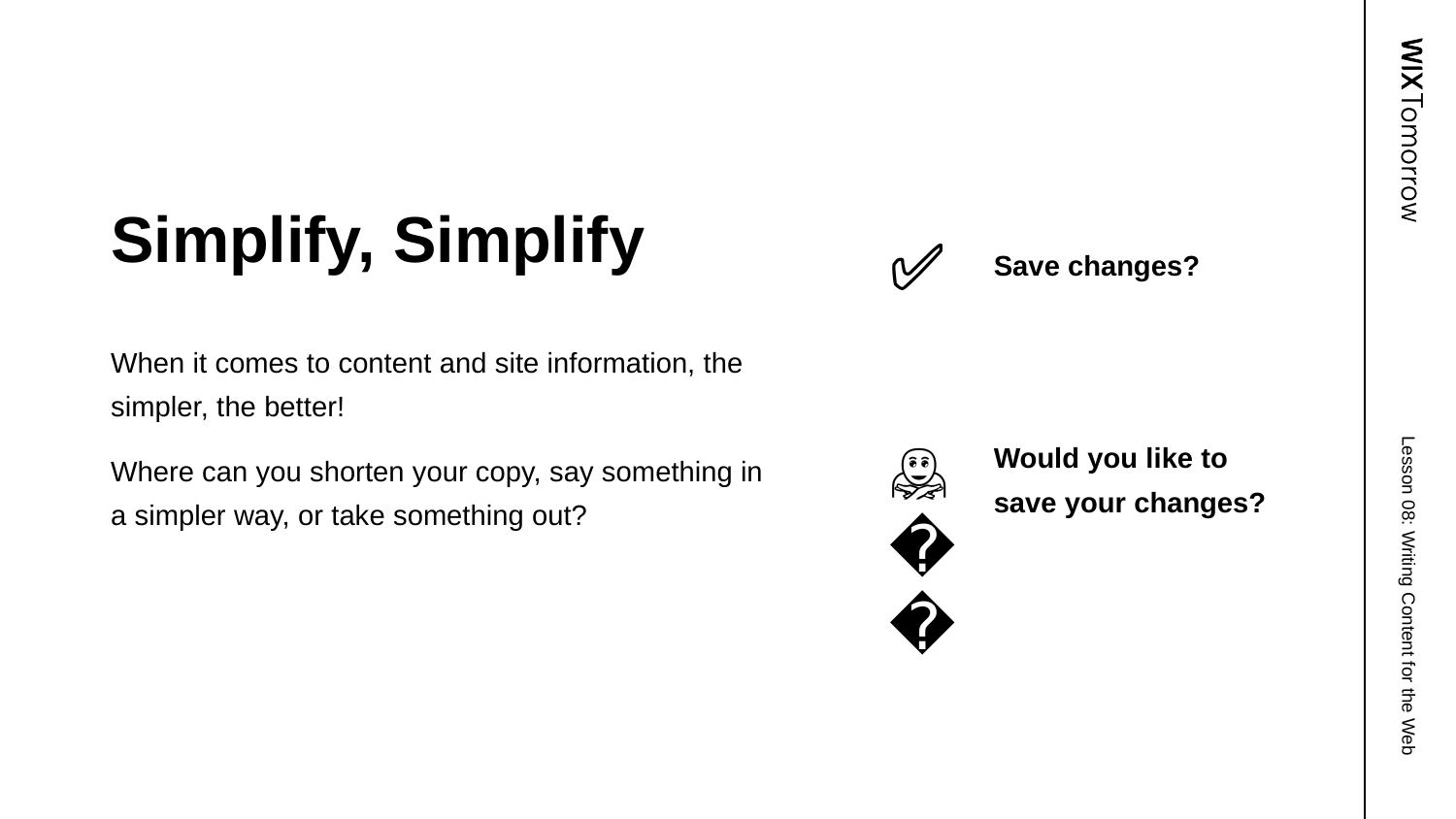

Simplify, Simplify
✅
Save changes?
When it comes to content and site information, the simpler, the better!
Where can you shorten your copy, say something in a simpler way, or take something out?

🙅🏽
Would you like to save your changes?